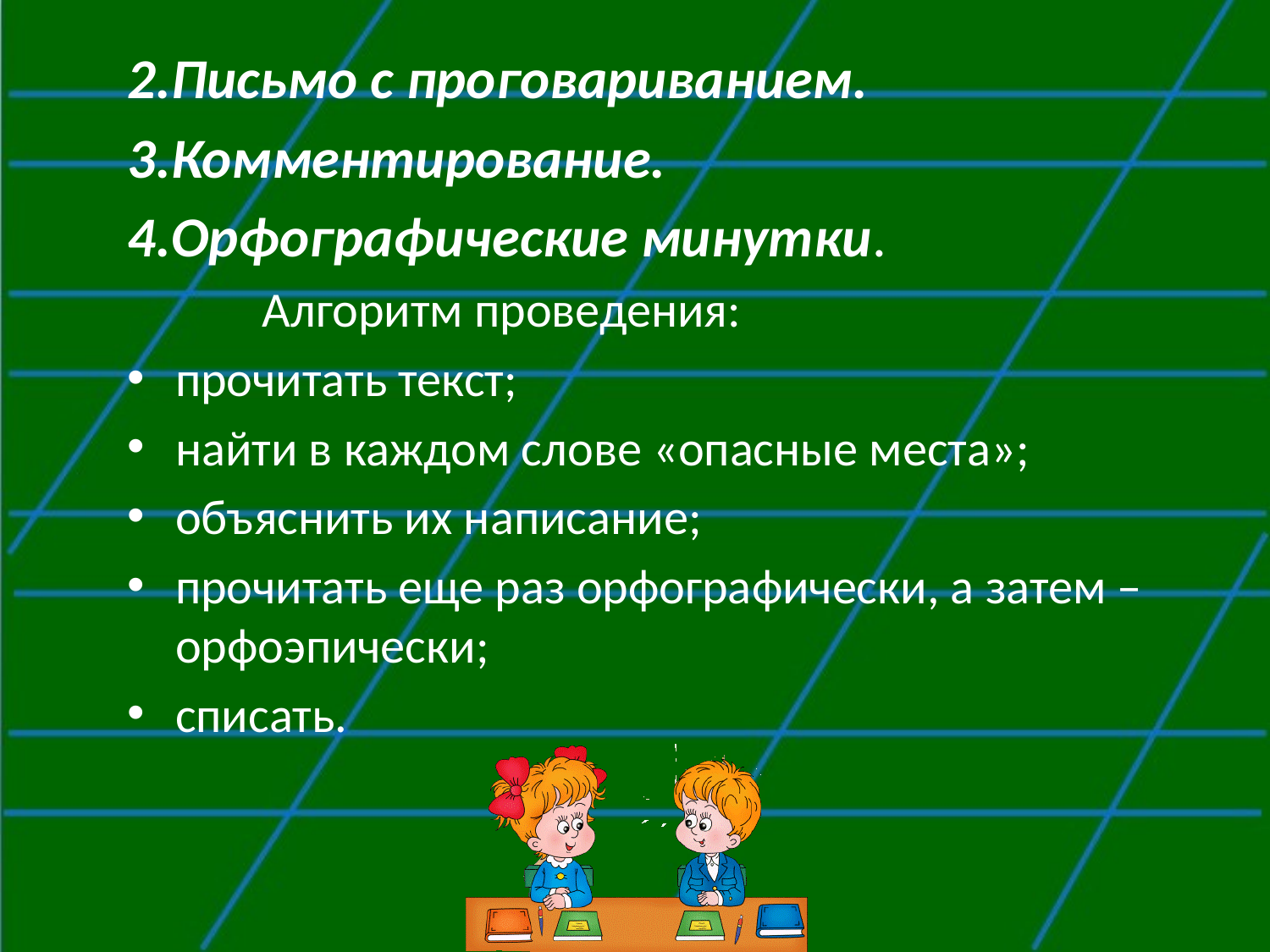

2.Письмо с проговариванием.
3.Комментирование.
4.Орфографические минутки.
            Алгоритм проведения:
прочитать текст;
найти в каждом слове «опасные места»;
объяснить их написание;
прочитать еще раз орфографически, а затем – орфоэпически;
списать.